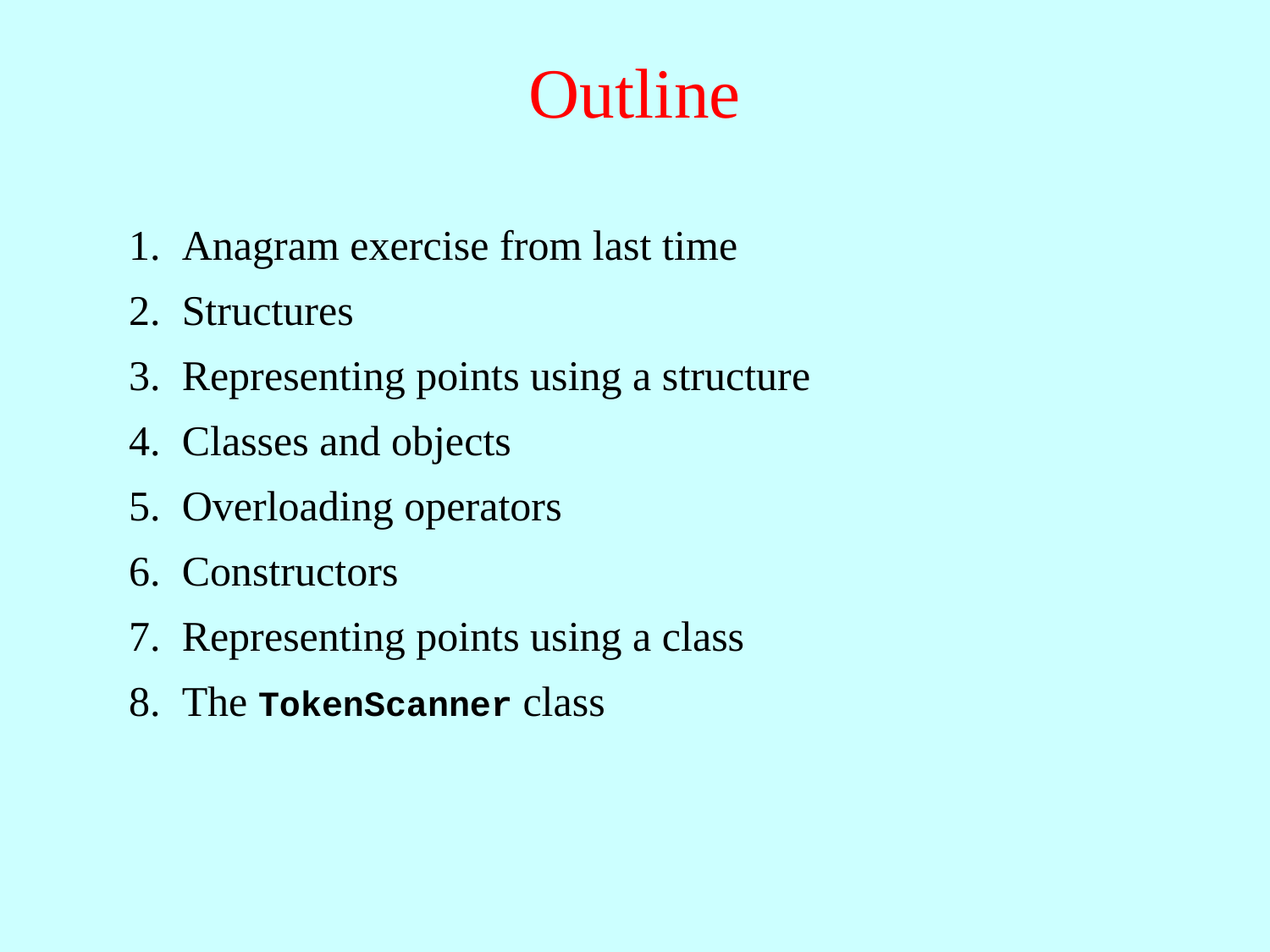

# Outline
1.
Anagram exercise from last time
2.
Structures
3.
Representing points using a structure
4.
Classes and objects
5.
Overloading operators
6.
Constructors
7.
Representing points using a class
8.
The TokenScanner class